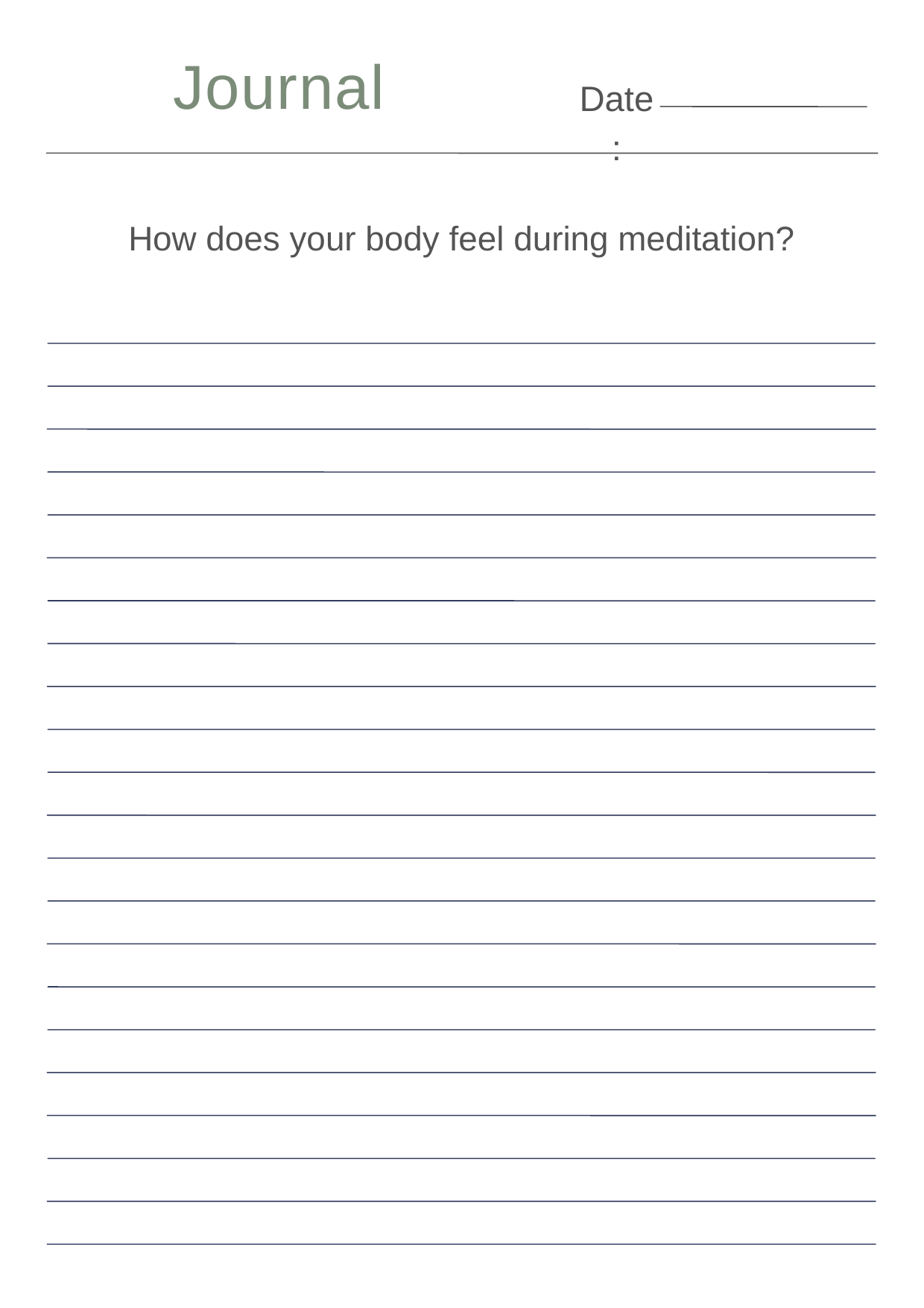

Journal
Date:

How does your body feel during meditation?